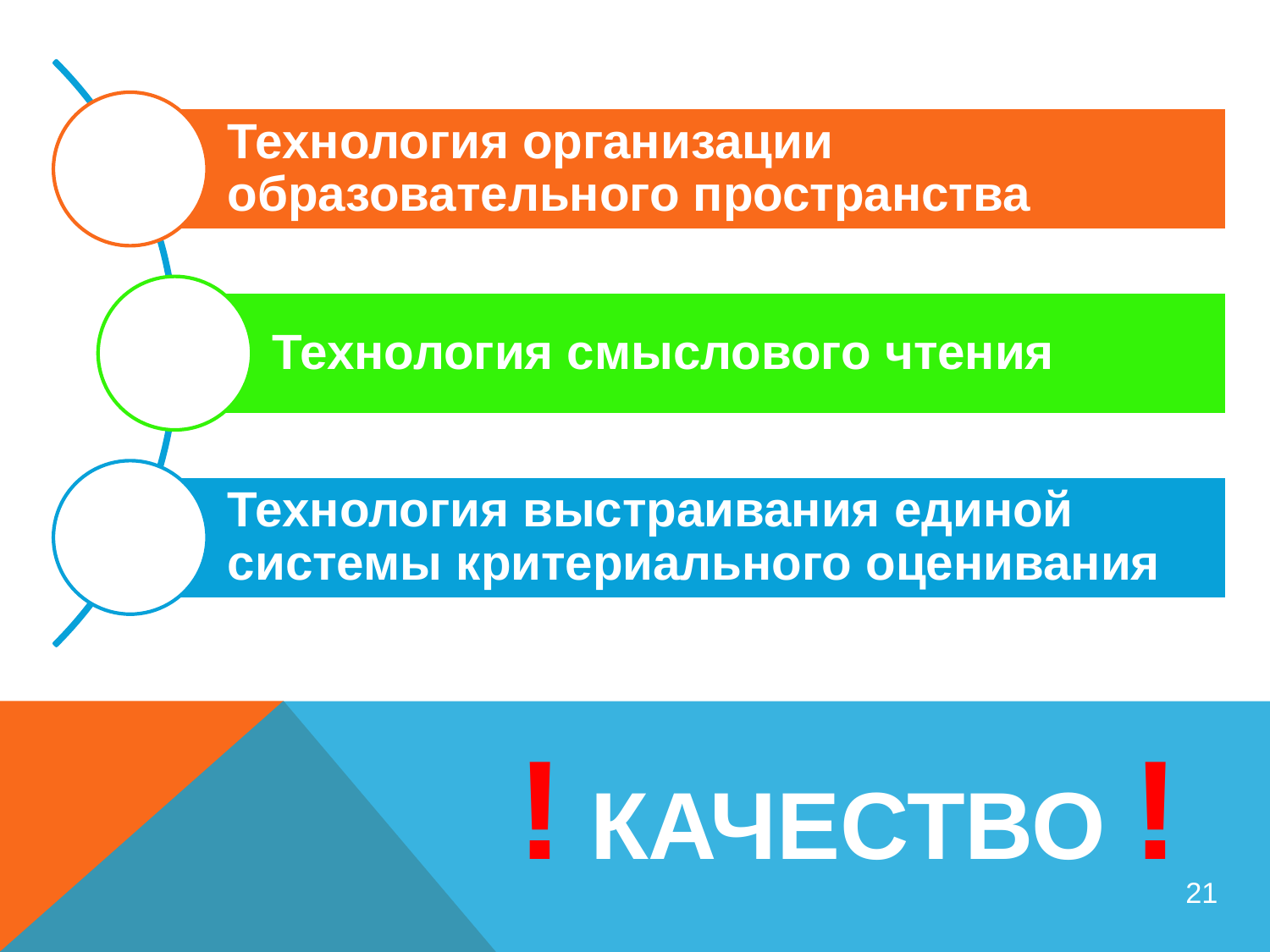

Технология организации образовательного пространства
Технология смыслового чтения
Технология выстраивания единой системы критериального оценивания
! КАЧЕСТВО !
21